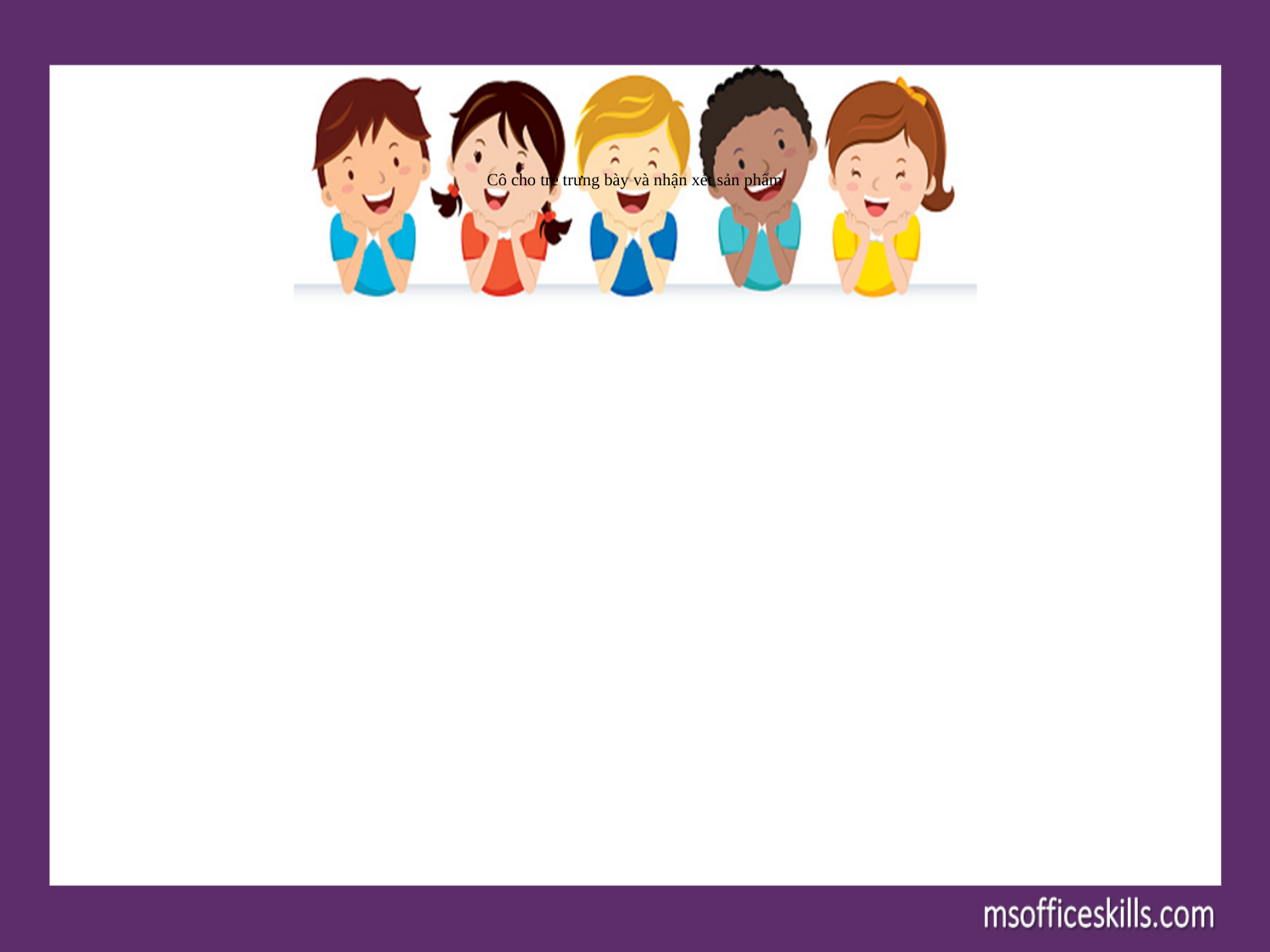

# Cô cho trẻ trưng bày và nhận xét sản phẩm